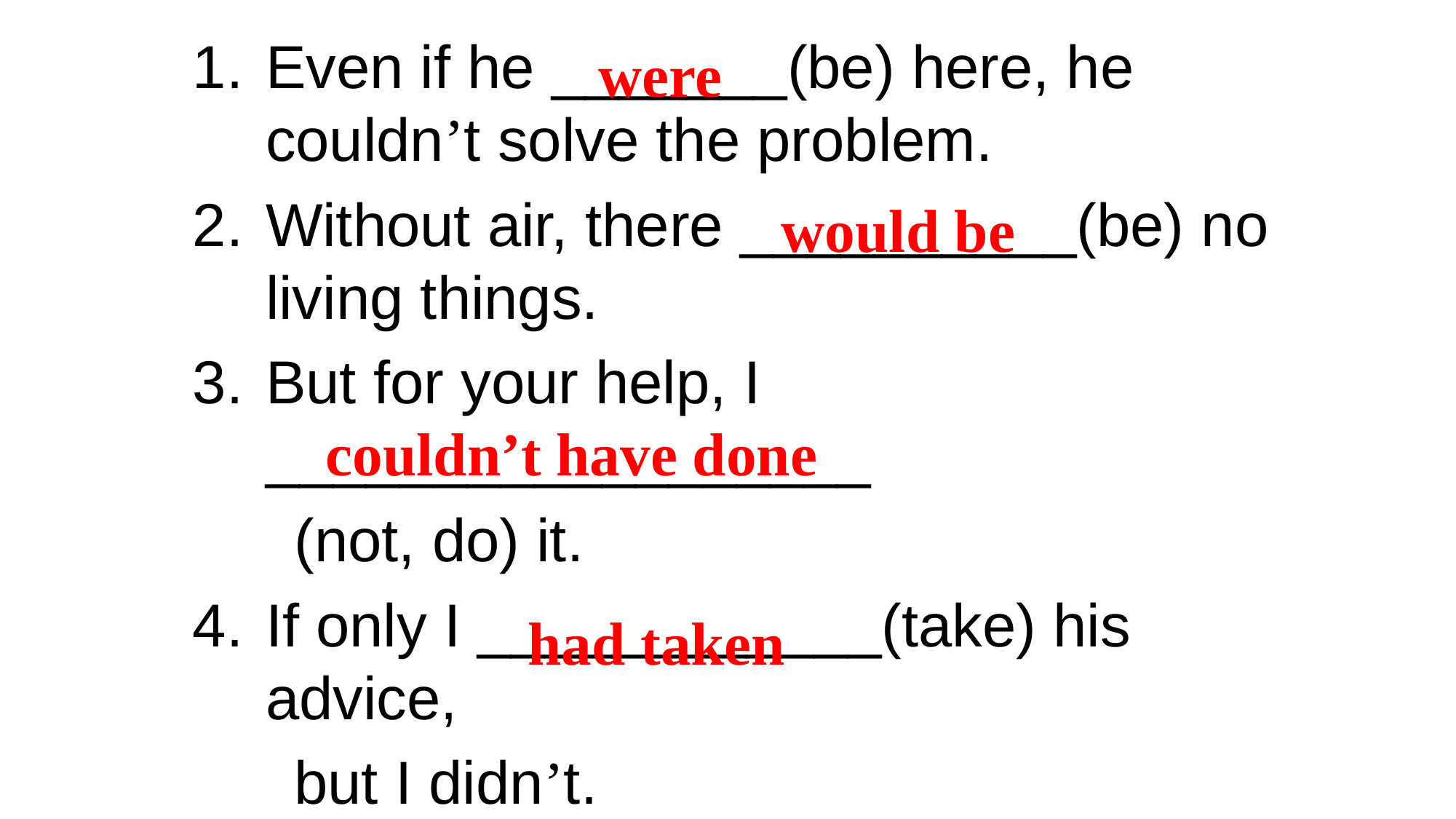

Even if he _______(be) here, he couldn’t solve the problem.
Without air, there __________(be) no living things.
But for your help, I __________________
      (not, do) it.
If only I ____________(take) his advice,
      but I didn’t.
 were
would be

couldn’t have done
  had taken